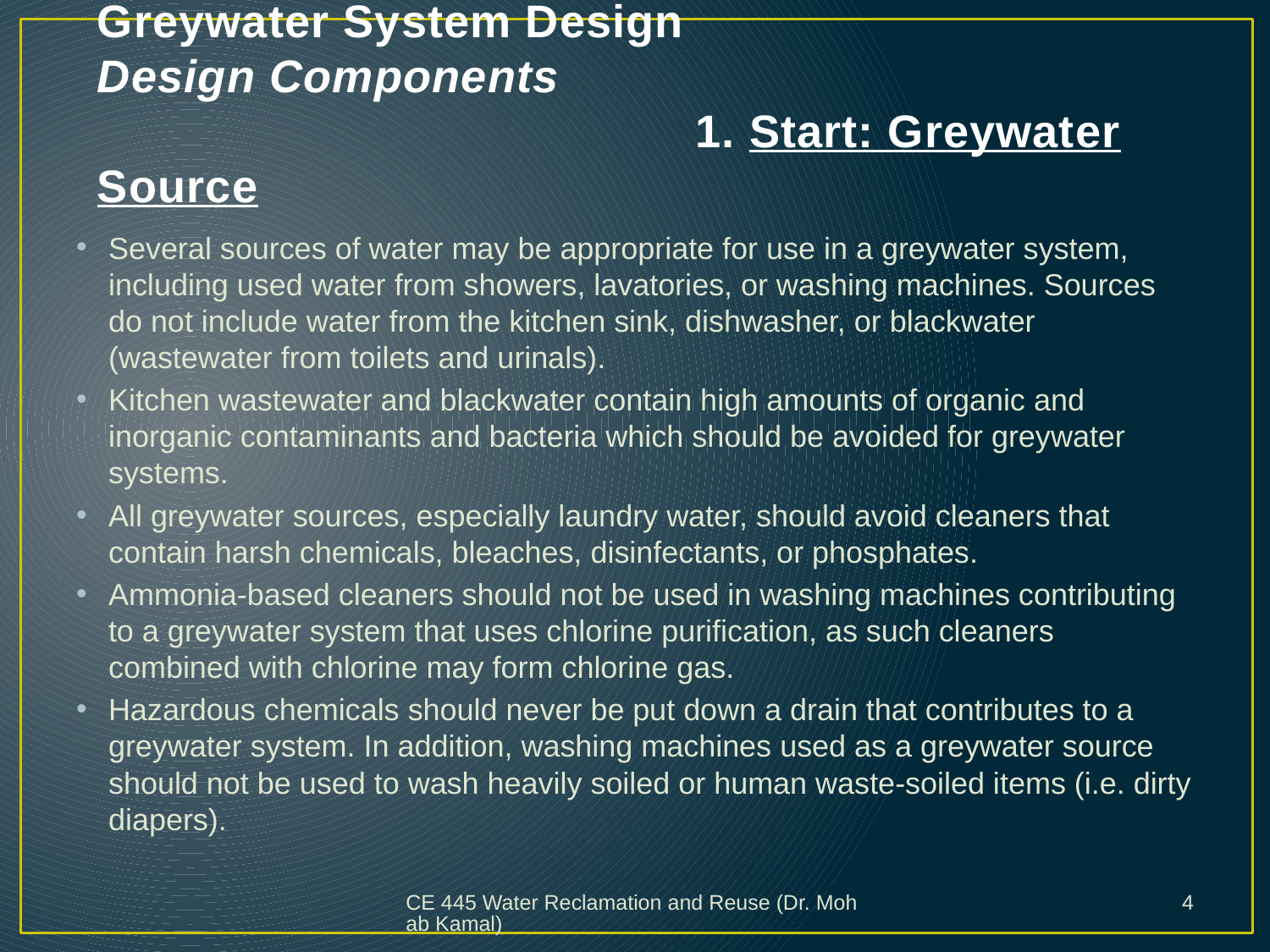

Greywater System Design
Design Components
                                            1. Start: Greywater Source
Several sources of water may be appropriate for use in a greywater system, including used water from showers, lavatories, or washing machines. Sources do not include water from the kitchen sink, dishwasher, or blackwater (wastewater from toilets and urinals).
Kitchen wastewater and blackwater contain high amounts of organic and inorganic contaminants and bacteria which should be avoided for greywater systems.
All greywater sources, especially laundry water, should avoid cleaners that contain harsh chemicals, bleaches, disinfectants, or phosphates.
Ammonia-based cleaners should not be used in washing machines contributing to a greywater system that uses chlorine purification, as such cleaners combined with chlorine may form chlorine gas.
Hazardous chemicals should never be put down a drain that contributes to a greywater system. In addition, washing machines used as a greywater source should not be used to wash heavily soiled or human waste-soiled items (i.e. dirty diapers).
CE 445 Water Reclamation and Reuse (Dr. Mohab Kamal)
4